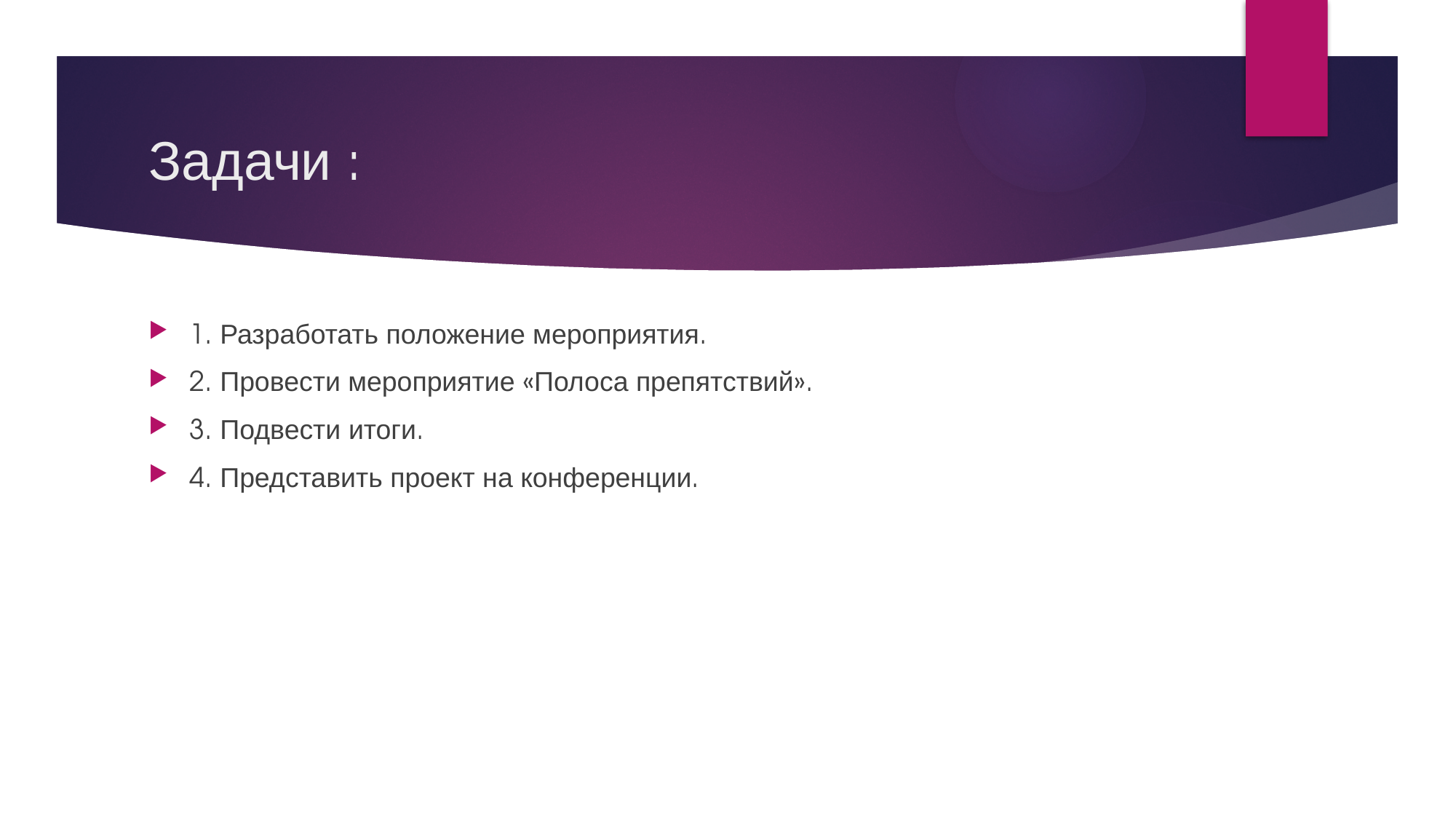

# Задачи :
1. Разработать положение мероприятия.
2. Провести мероприятие «Полоса препятствий».
3. Подвести итоги.
4. Представить проект на конференции.